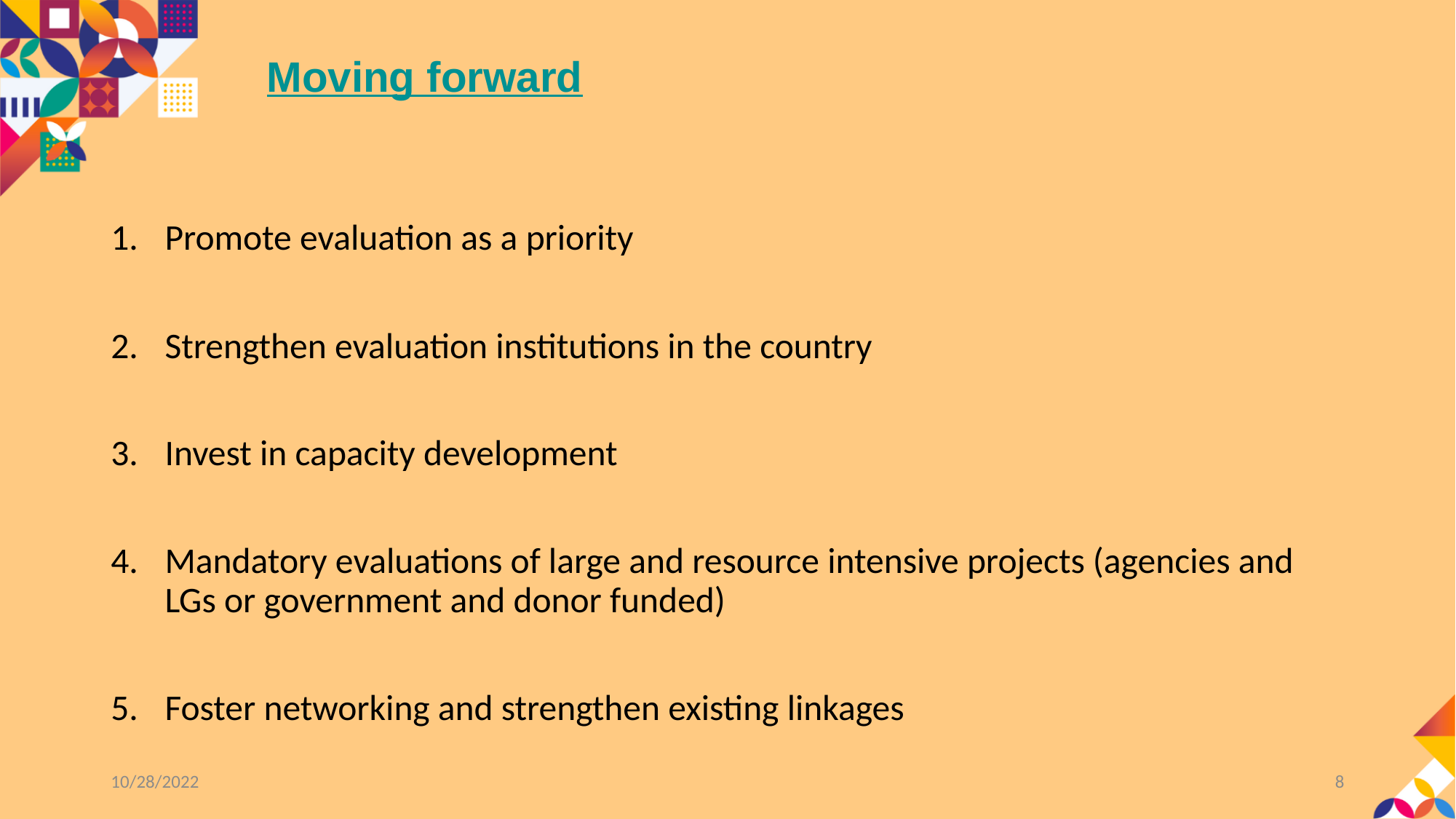

# Moving forward
Promote evaluation as a priority

Strengthen evaluation institutions in the country

Invest in capacity development

Mandatory evaluations of large and resource intensive projects (agencies and LGs or government and donor funded)

Foster networking and strengthen existing linkages

10/28/2022
8